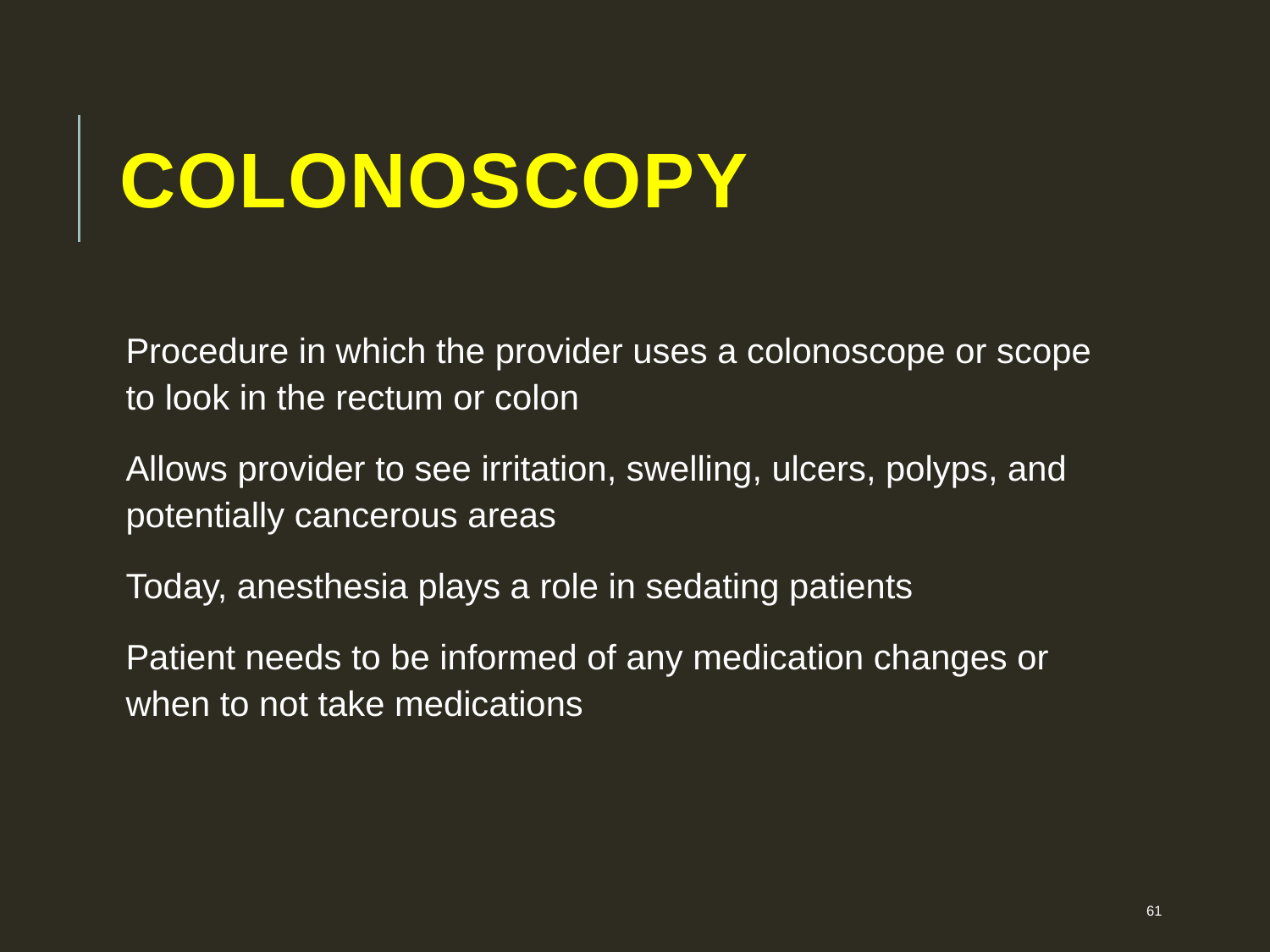

# Colonoscopy
Procedure in which the provider uses a colonoscope or scope to look in the rectum or colon
Allows provider to see irritation, swelling, ulcers, polyps, and potentially cancerous areas
Today, anesthesia plays a role in sedating patients
Patient needs to be informed of any medication changes or when to not take medications
 61